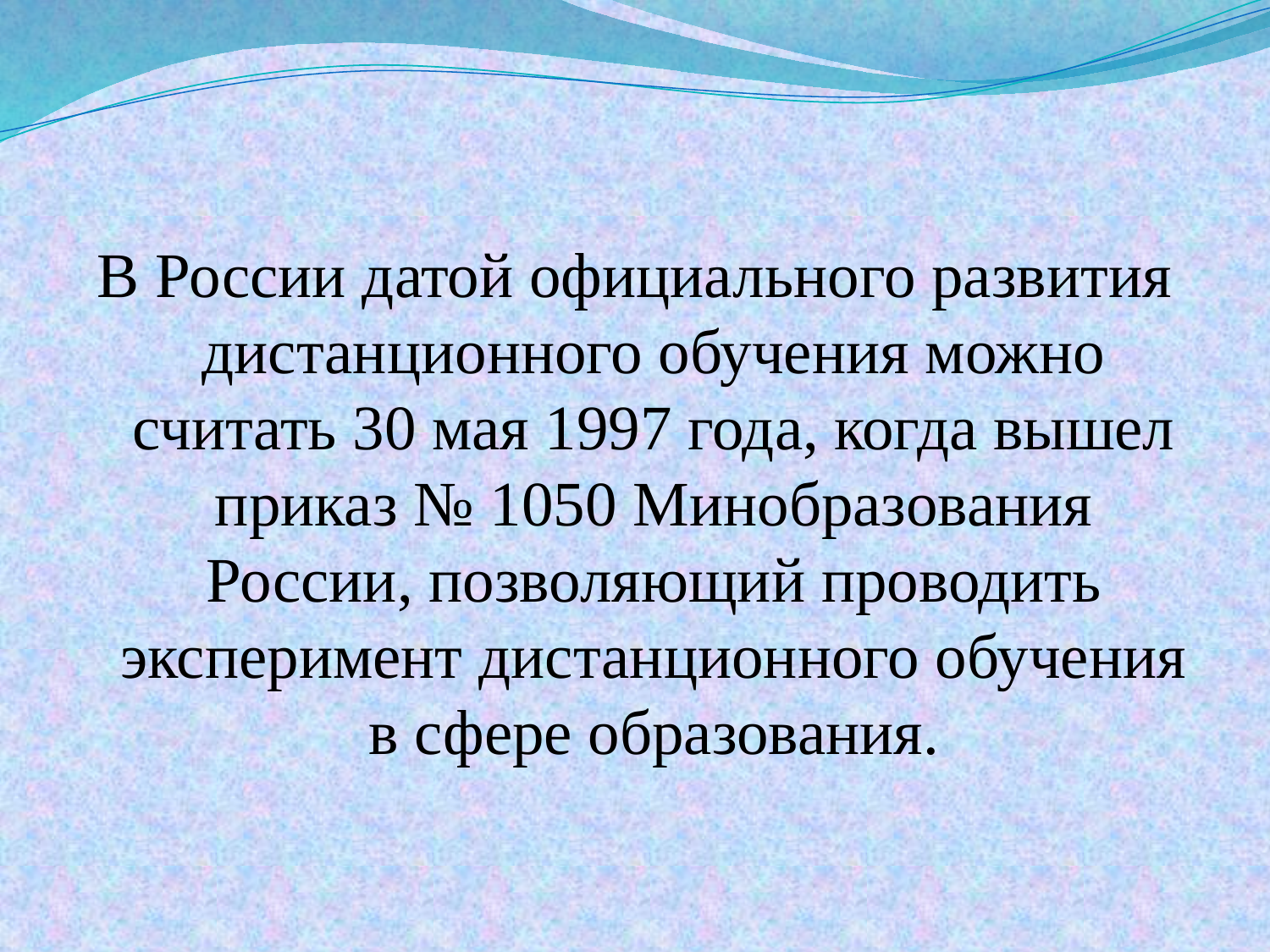

#
В России датой официального развития дистанционного обучения можно считать 30 мая 1997 года, когда вышел приказ № 1050 Минобразования России, позволяющий проводить эксперимент дистанционного обучения в сфере образования.